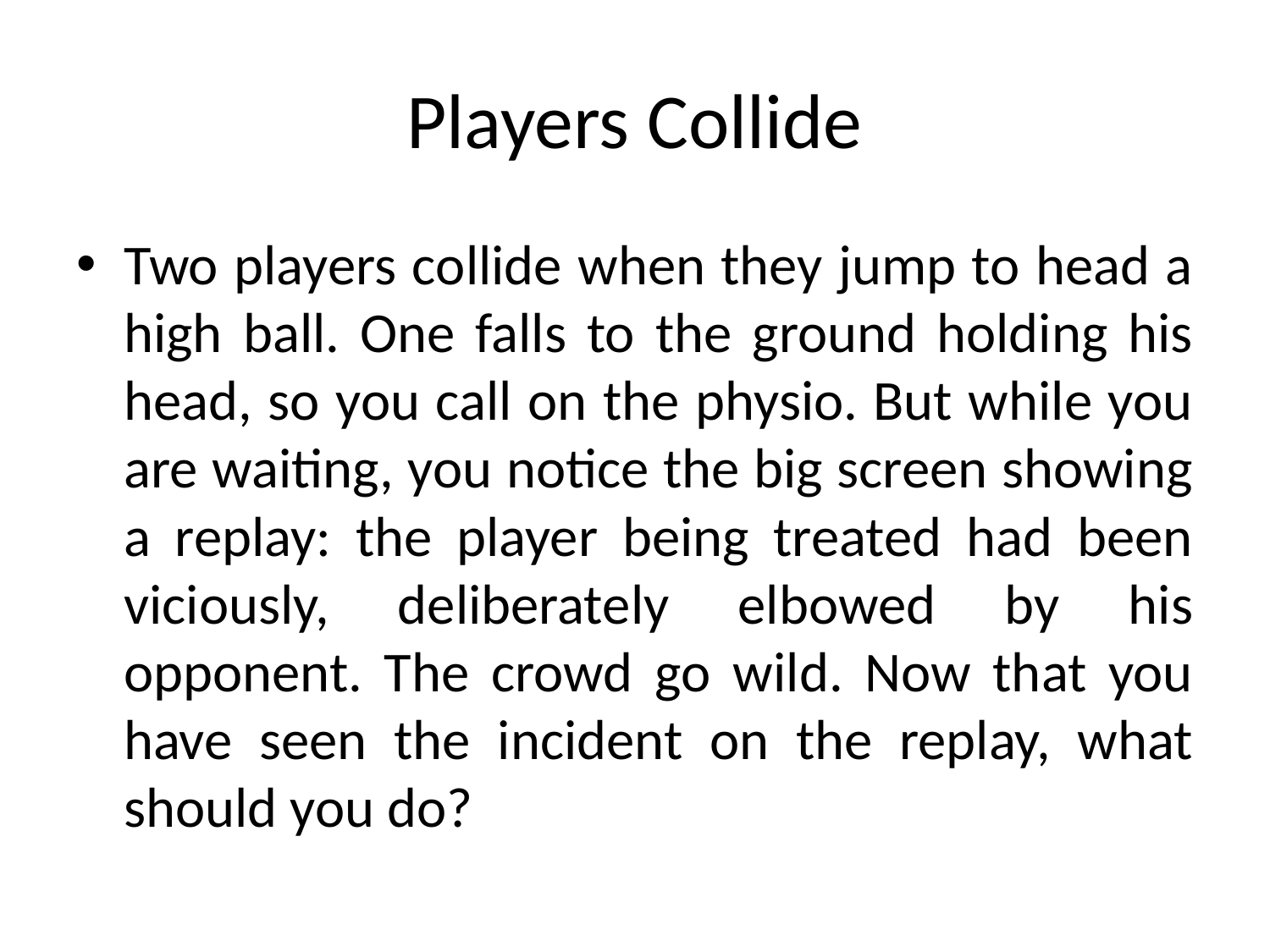

# Players Collide
Two players collide when they jump to head a high ball. One falls to the ground holding his head, so you call on the physio. But while you are waiting, you notice the big screen showing a replay: the player being treated had been viciously, deliberately elbowed by his opponent. The crowd go wild. Now that you have seen the incident on the replay, what should you do?